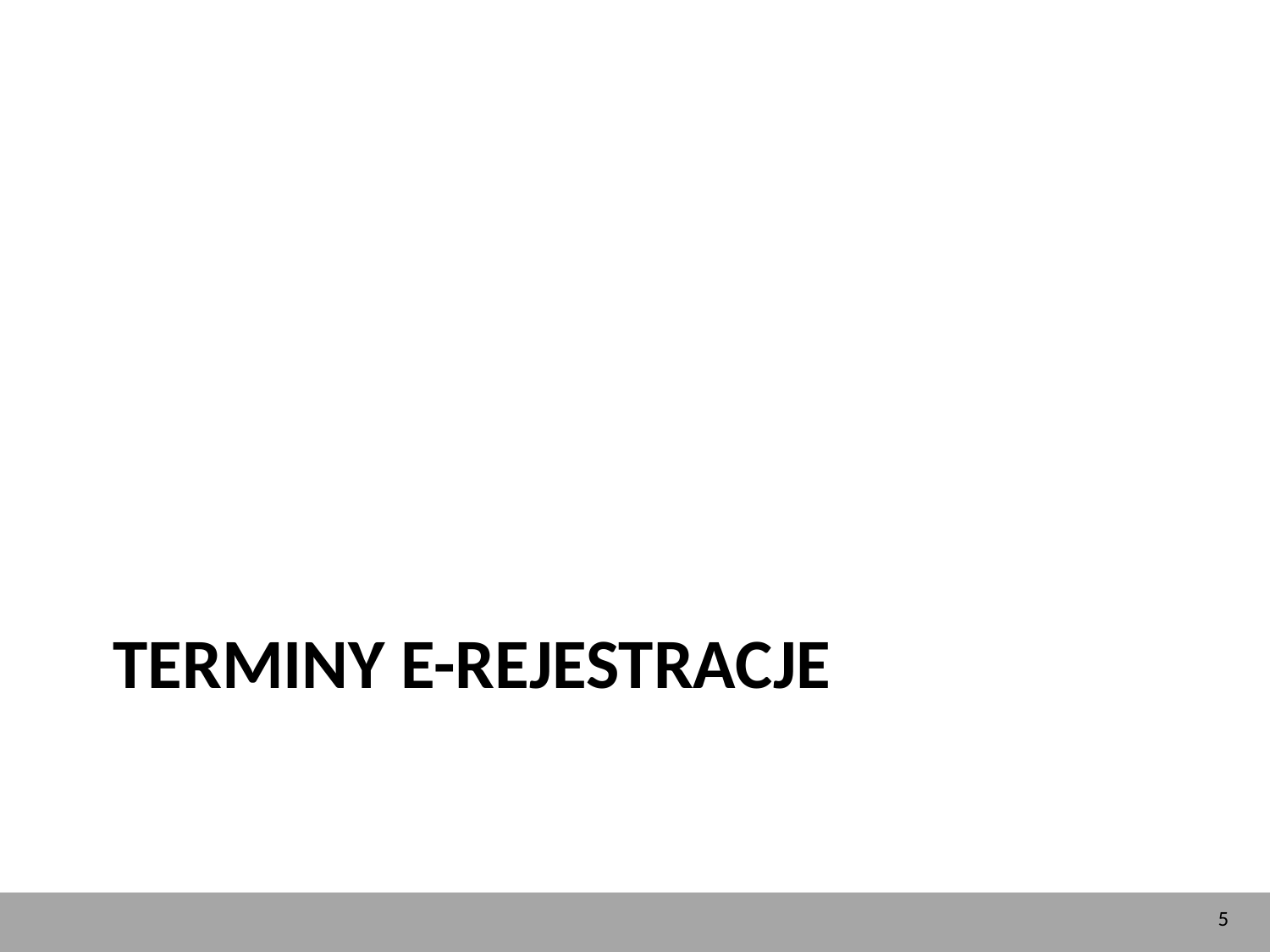

# TERMINY E-REJESTRACJE
19 marca 2021
5